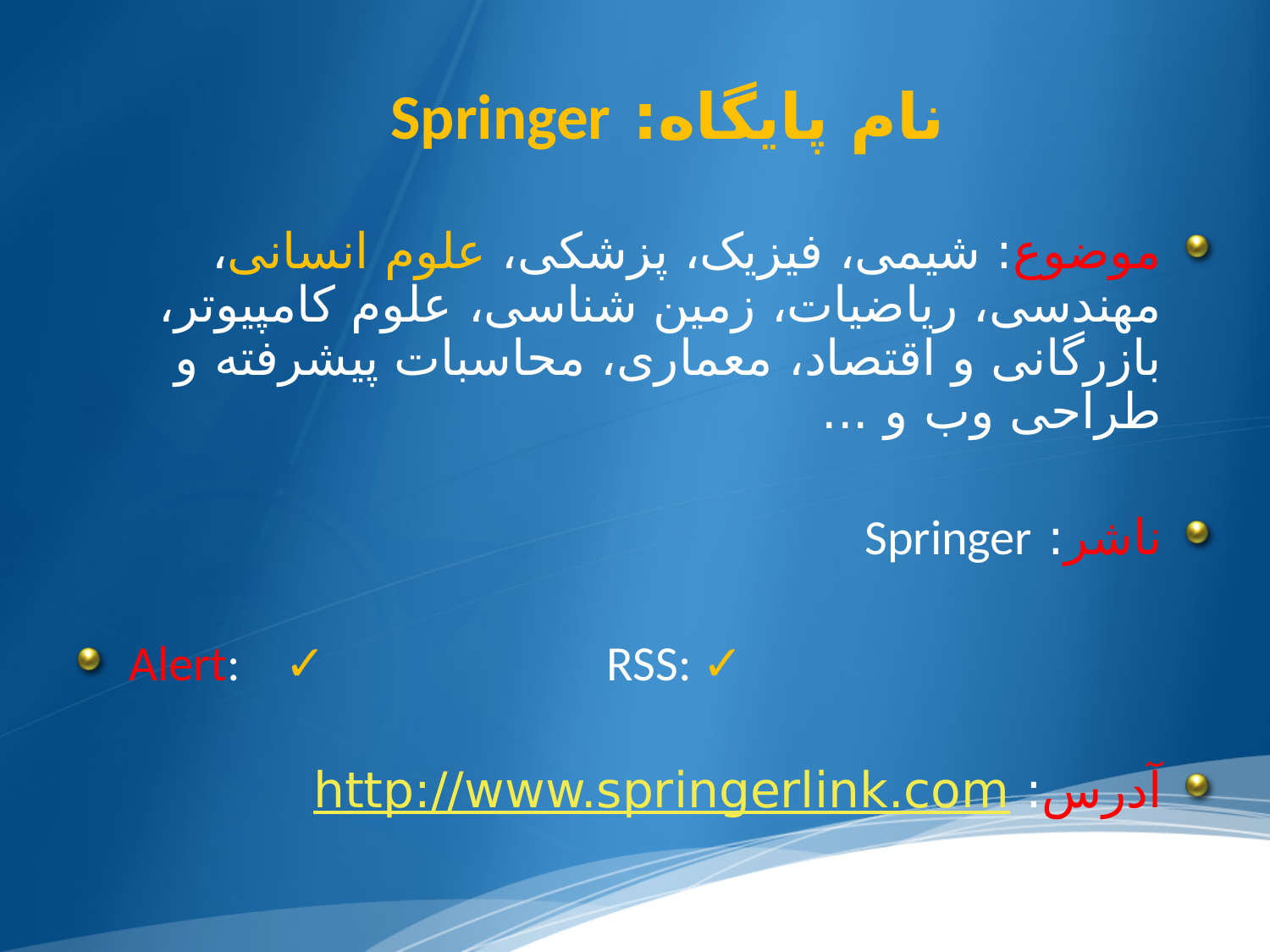

نام پایگاه: Springer

موضوع: شیمی، فیزیک، پزشکی، علوم انسانی، مهندسی، ریاضیات، زمین شناسی، علوم کامپیوتر، بازرگانی و اقتصاد، معماری، محاسبات پیشرفته و طراحی وب و ...

ناشر: Springer

Alert:    ✓                         RSS: ✓

آدرس: http://www.springerlink.com